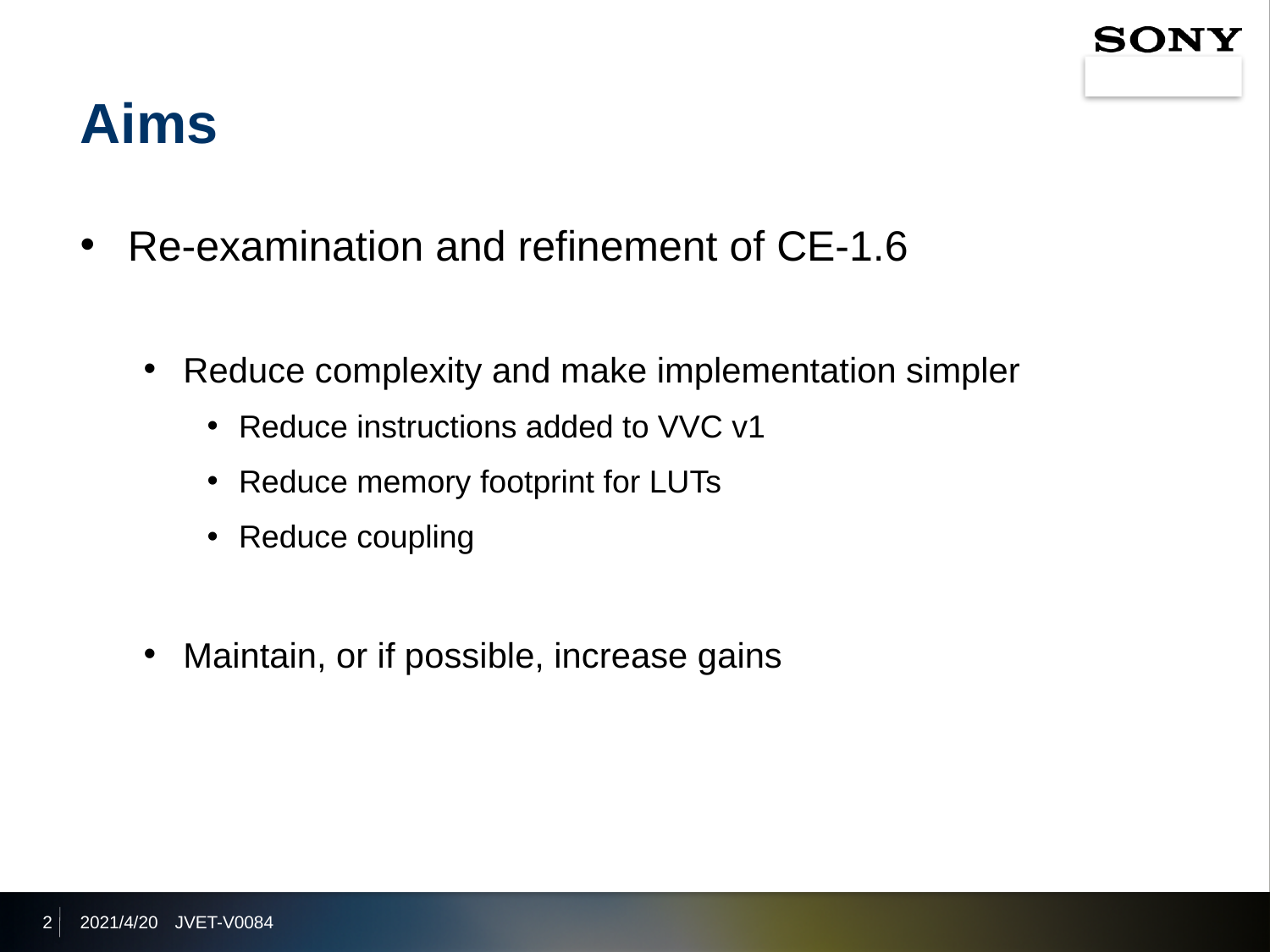

# Aims

Re-examination and refinement of CE-1.6

Reduce complexity and make implementation simpler
Reduce instructions added to VVC v1
Reduce memory footprint for LUTs
Reduce coupling

Maintain, or if possible, increase gains

2
2021/4/20
JVET-V0084